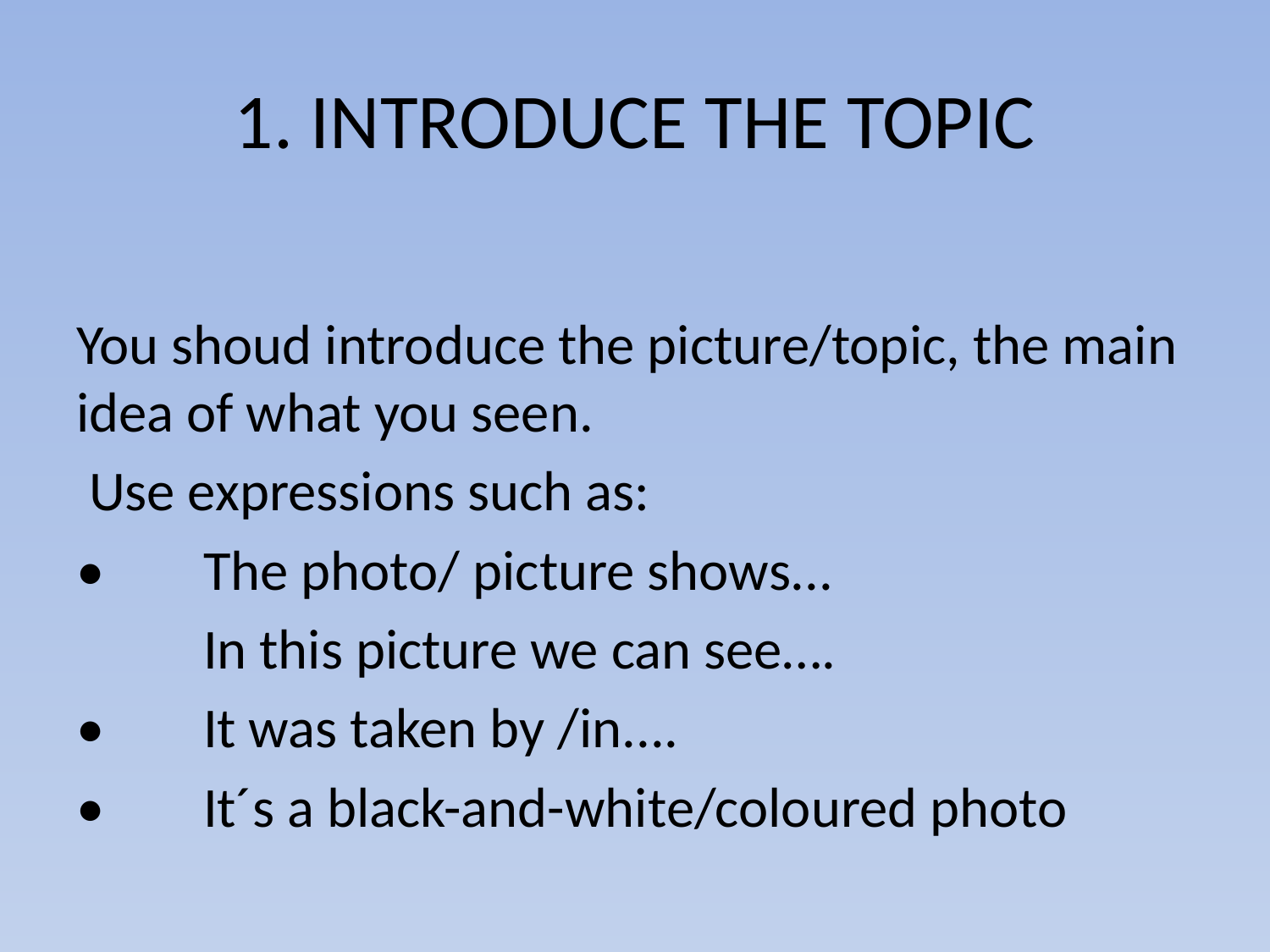

# 1. INTRODUCE THE TOPIC

You shoud introduce the picture/topic, the main idea of what you seen.
 Use expressions such as:
•	The photo/ picture shows...
	In this picture we can see….
•	It was taken by /in....
•	It´s a black-and-white/coloured photo